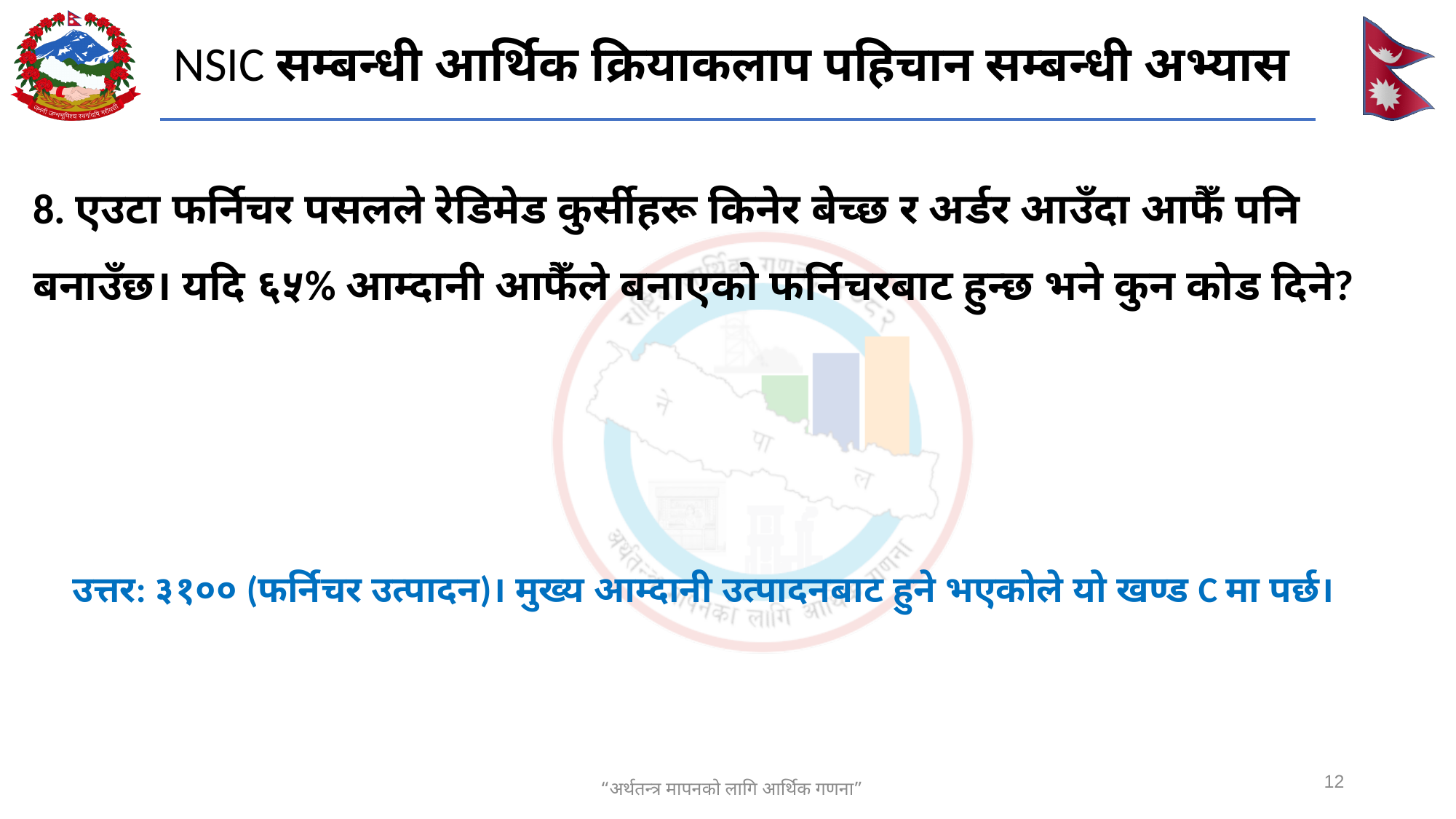

# NSIC सम्बन्धी आर्थिक क्रियाकलाप पहिचान सम्बन्धी अभ्यास
8. एउटा फर्निचर पसलले रेडिमेड कुर्सीहरू किनेर बेच्छ र अर्डर आउँदा आफैँ पनि बनाउँछ। यदि ६५% आम्दानी आफैँले बनाएको फर्निचरबाट हुन्छ भने कुन कोड दिने?
उत्तर: ३१०० (फर्निचर उत्पादन)। मुख्य आम्दानी उत्पादनबाट हुने भएकोले यो खण्ड C मा पर्छ।
12
“अर्थतन्त्र मापनको लागि आर्थिक गणना”